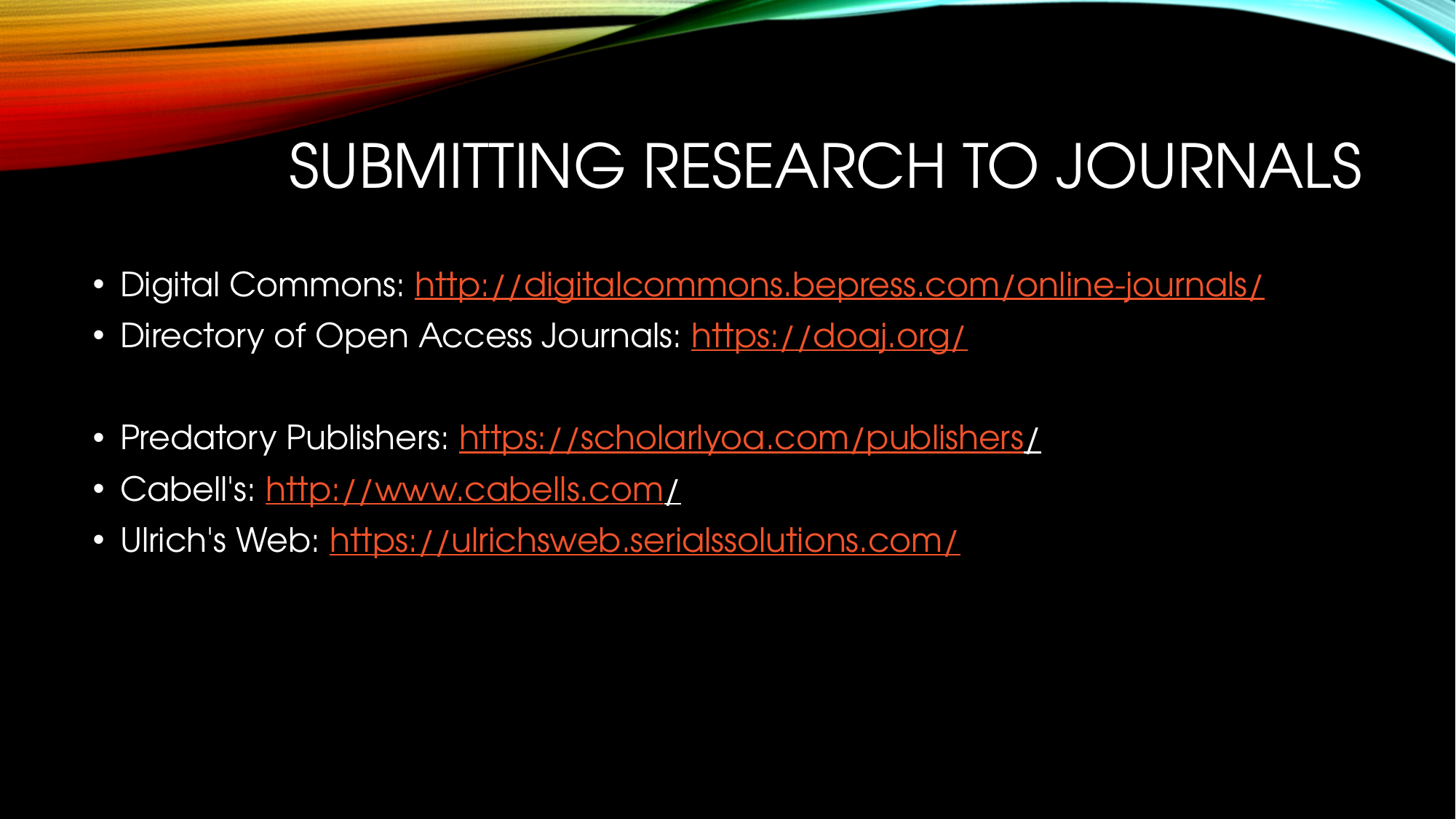

# Submitting Research to Journals
Digital Commons: http://digitalcommons.bepress.com/online-journals/
Directory of Open Access Journals: https://doaj.org/

Predatory Publishers: https://scholarlyoa.com/publishers/
Cabell's: http://www.cabells.com/
Ulrich's Web: https://ulrichsweb.serialssolutions.com/